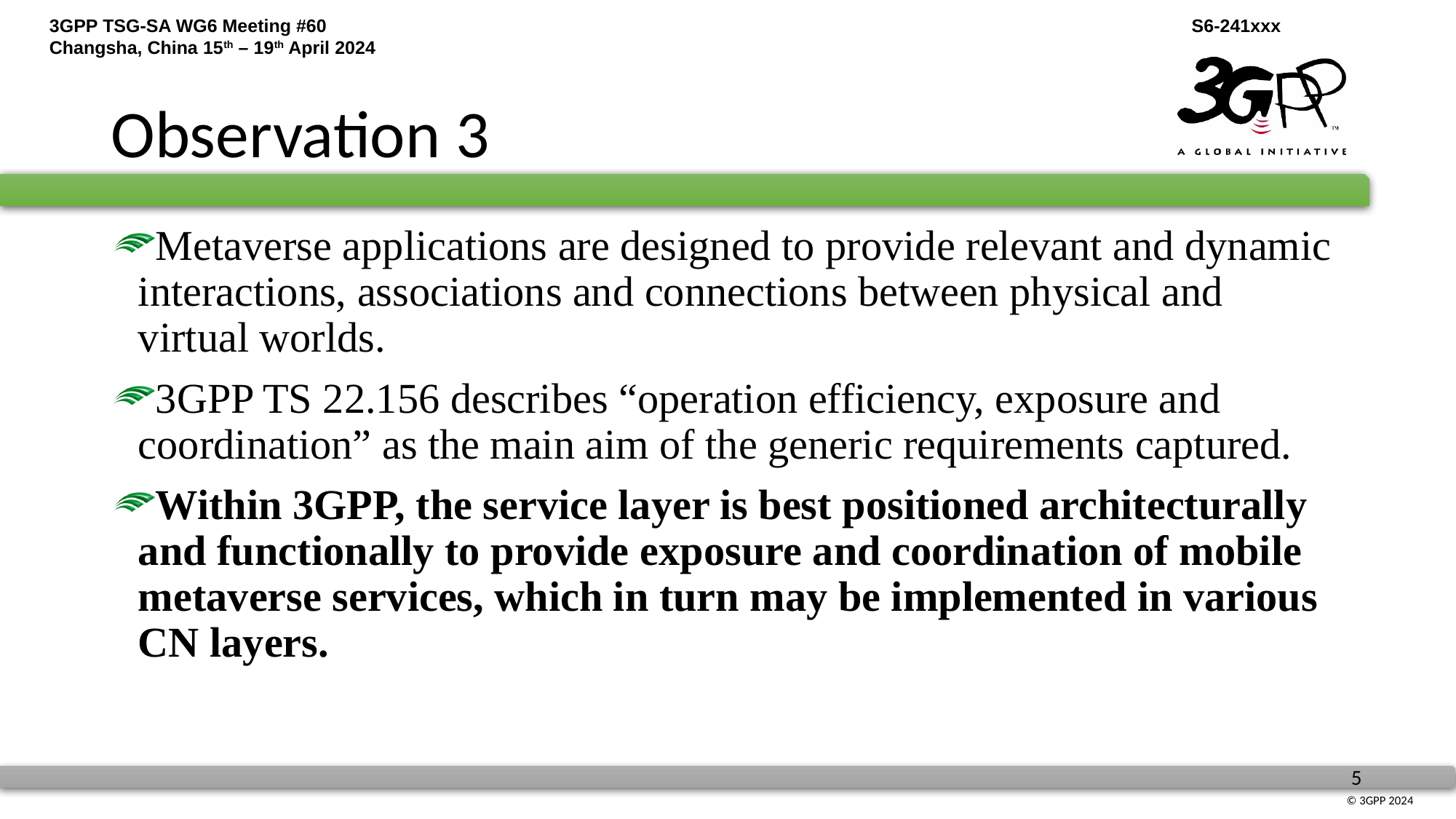

# Observation 3
Metaverse applications are designed to provide relevant and dynamic interactions, associations and connections between physical and virtual worlds.
3GPP TS 22.156 describes “operation efficiency, exposure and coordination” as the main aim of the generic requirements captured.
Within 3GPP, the service layer is best positioned architecturally and functionally to provide exposure and coordination of mobile metaverse services, which in turn may be implemented in various CN layers.